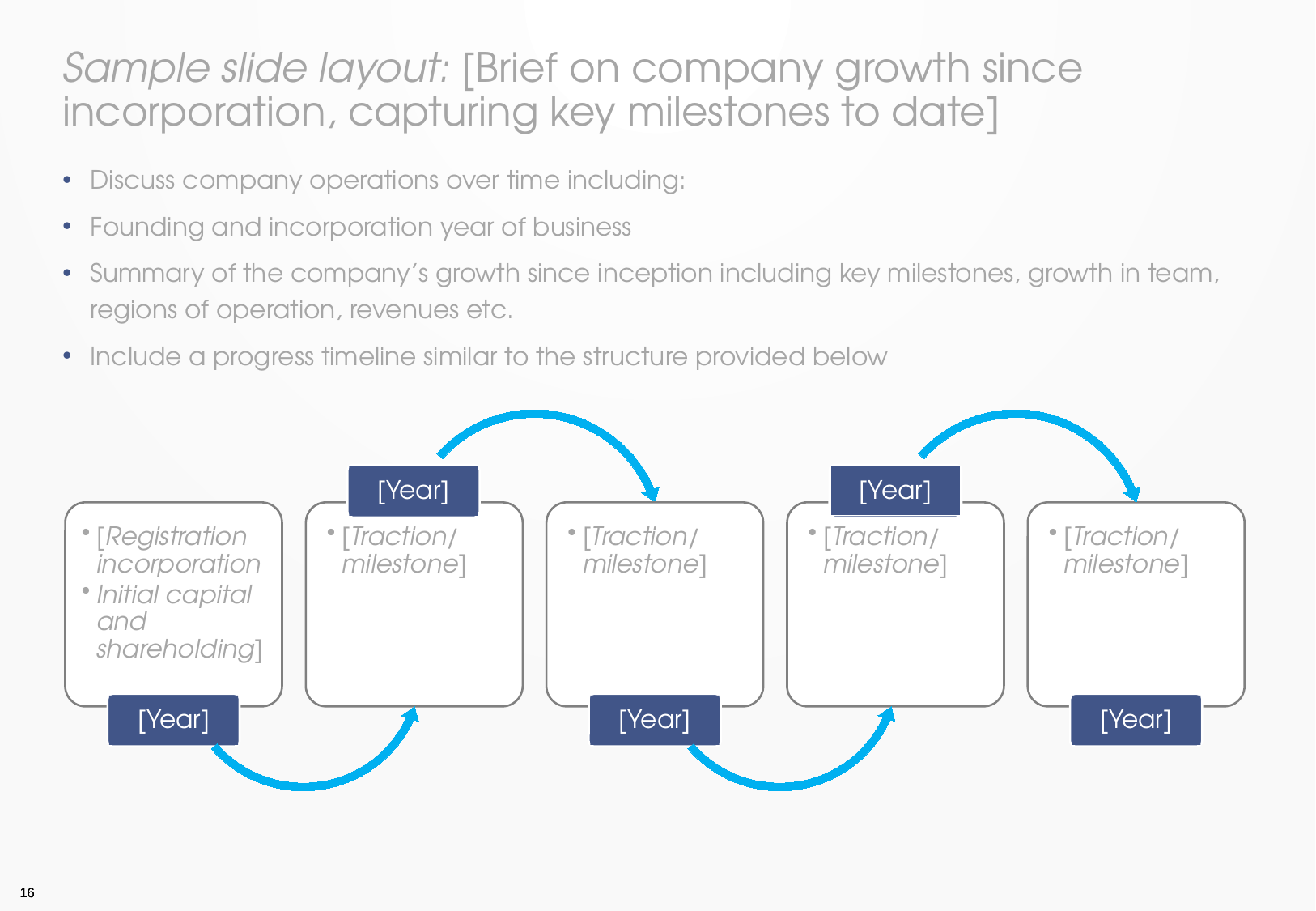

# Sample slide layout: [Brief on company growth since incorporation, capturing key milestones to date]
Discuss company operations over time including:
Founding and incorporation year of business
Summary of the company’s growth since inception including key milestones, growth in team, regions of operation, revenues etc.
Include a progress timeline similar to the structure provided below

[Year]

[Year]

[Registration incorporation
Initial capital and shareholding]

[Traction/ milestone]

[Traction/ milestone]

[Traction/ milestone]

[Traction/ milestone]

[Year]

[Year]

[Year]

16